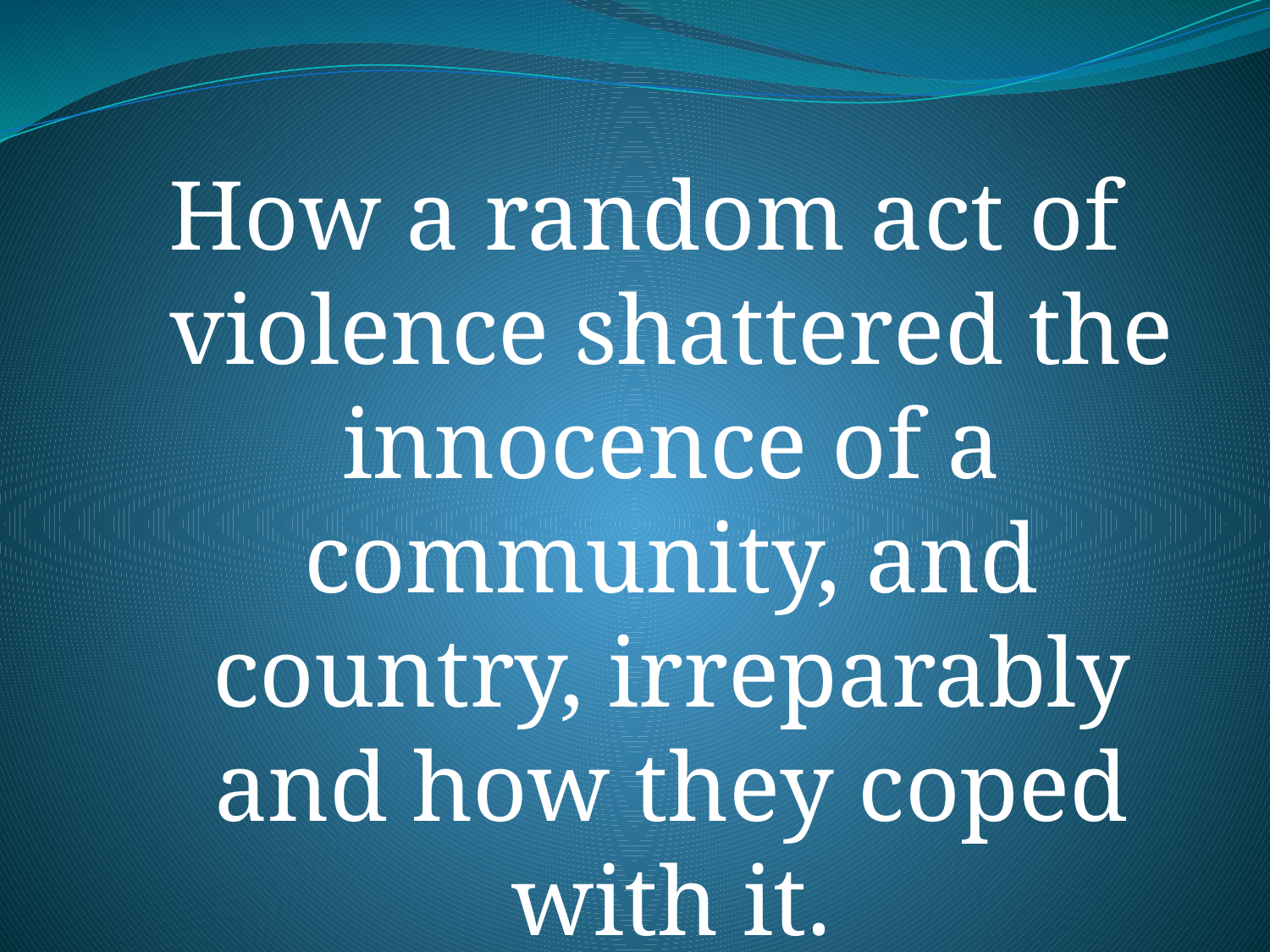

How a random act of violence shattered the innocence of a community, and country, irreparably and how they coped with it.